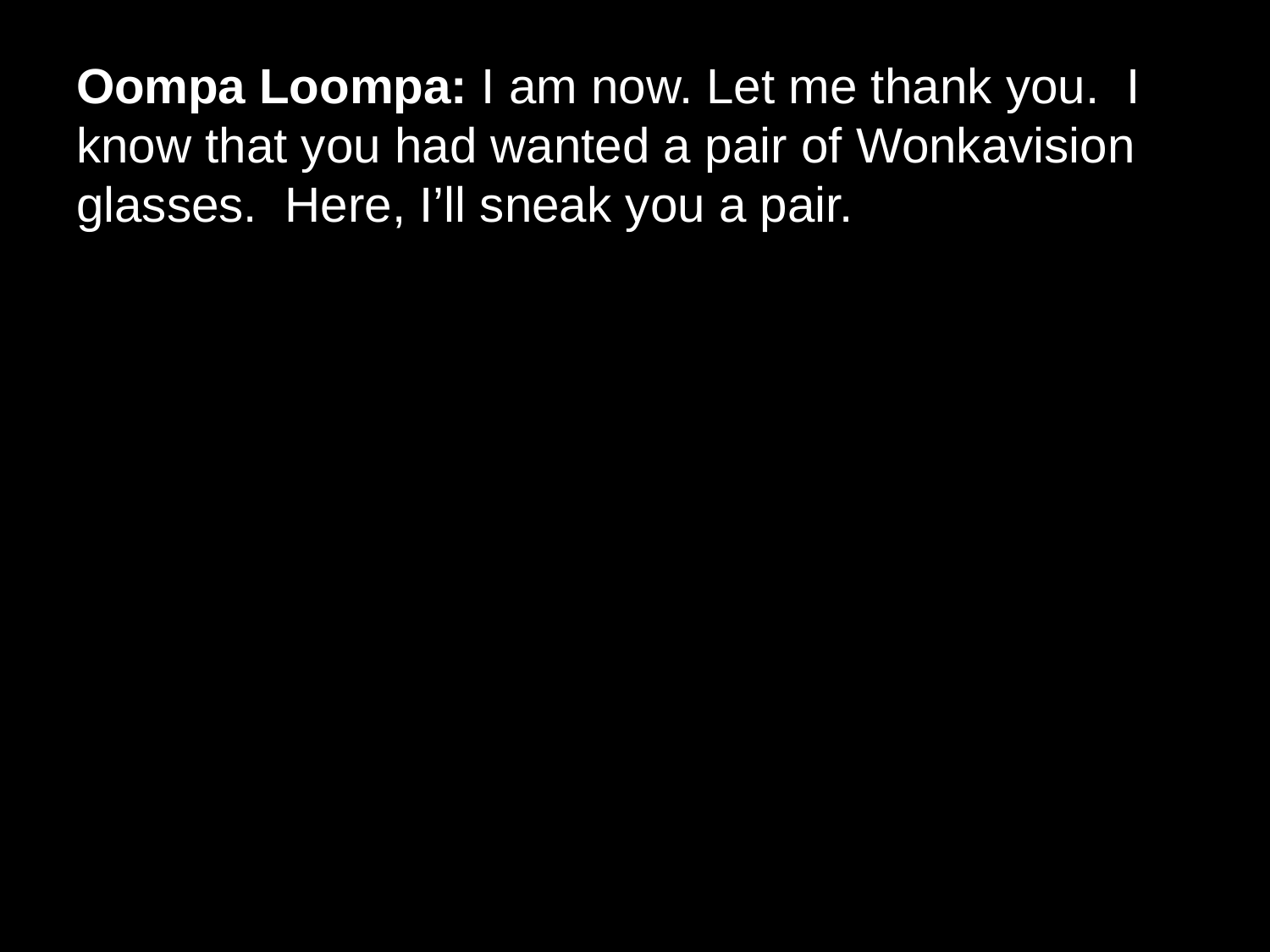

# Oompa Loompa: I am now. Let me thank you.  I know that you had wanted a pair of Wonkavision glasses.  Here, I’ll sneak you a pair.